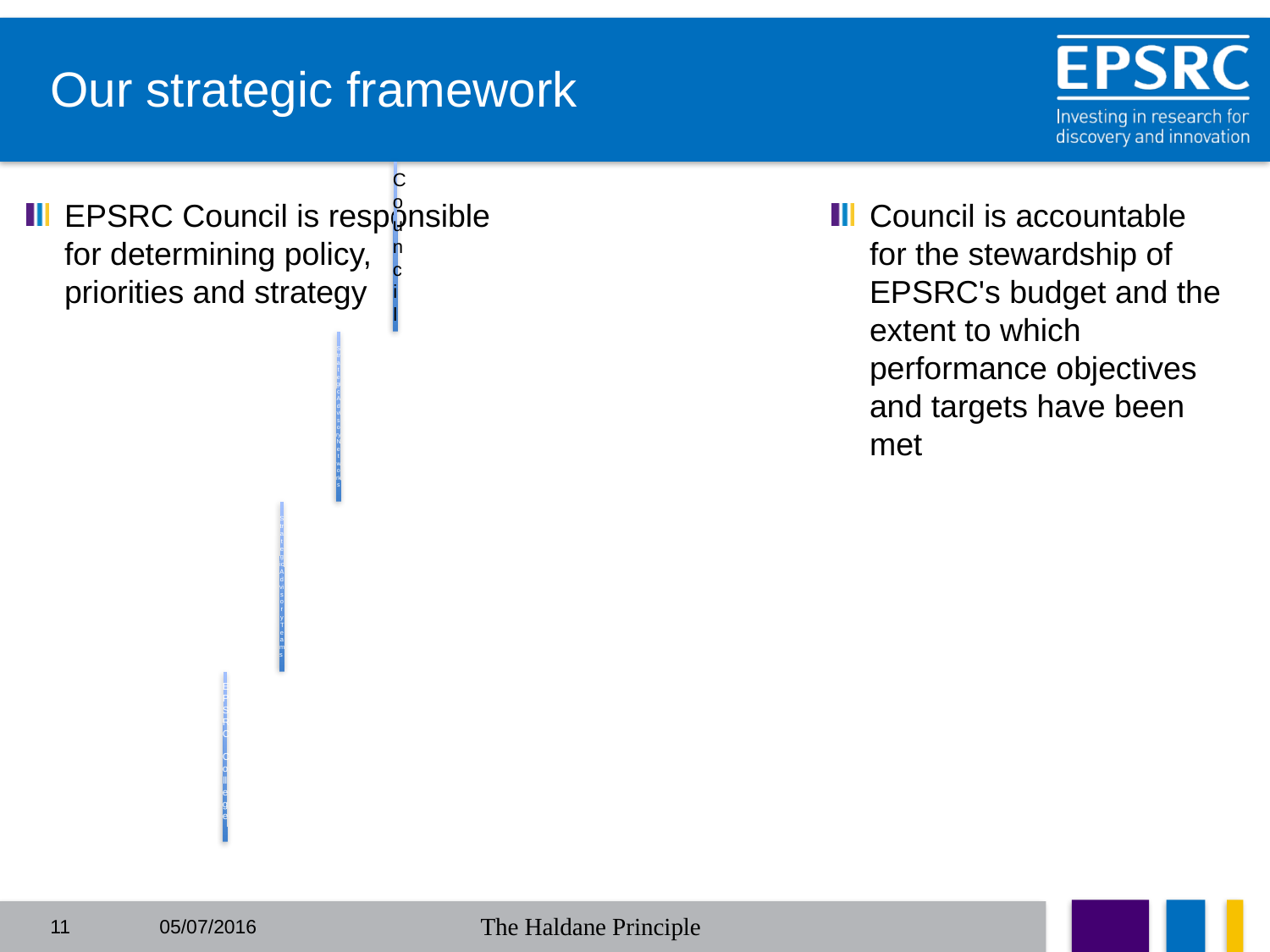

# Our strategic framework
Strategic Advisory Networks
Strategic Advisory Teams
EPSRC College
Council
EPSRC Council is responsible for determining policy, priorities and strategy
Council is accountable for the stewardship of EPSRC's budget and the extent to which performance objectives and targets have been met

11
05/07/2016
The Haldane Principle